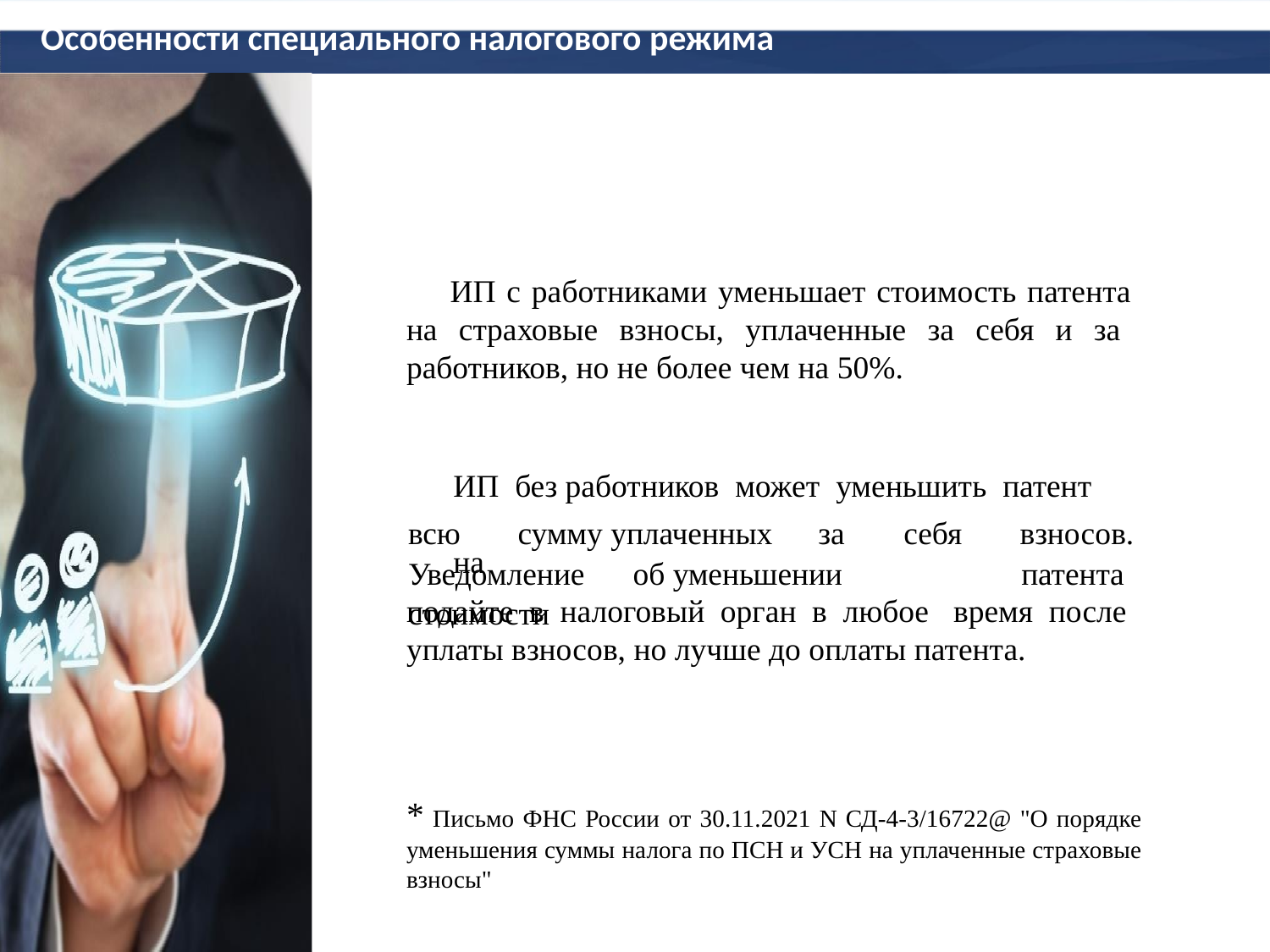

# Особенности специального налогового режима

    ИП с работниками уменьшает стоимость патента  на страховые взносы, уплаченные за себя и за  работников, но не более чем на 50%.

ИП  без работников  может  уменьшить  патент	на
всю	сумму уплаченных	за	себя  Уведомление	об уменьшении стоимости
взносов.  патента
подайте в налоговый орган в любое	время после  уплаты взносов, но лучше до оплаты патента.

* Письмо ФНС России от 30.11.2021 N СД-4-3/16722@ "О порядке уменьшения суммы налога по ПСН и УСН на уплаченные страховые взносы"